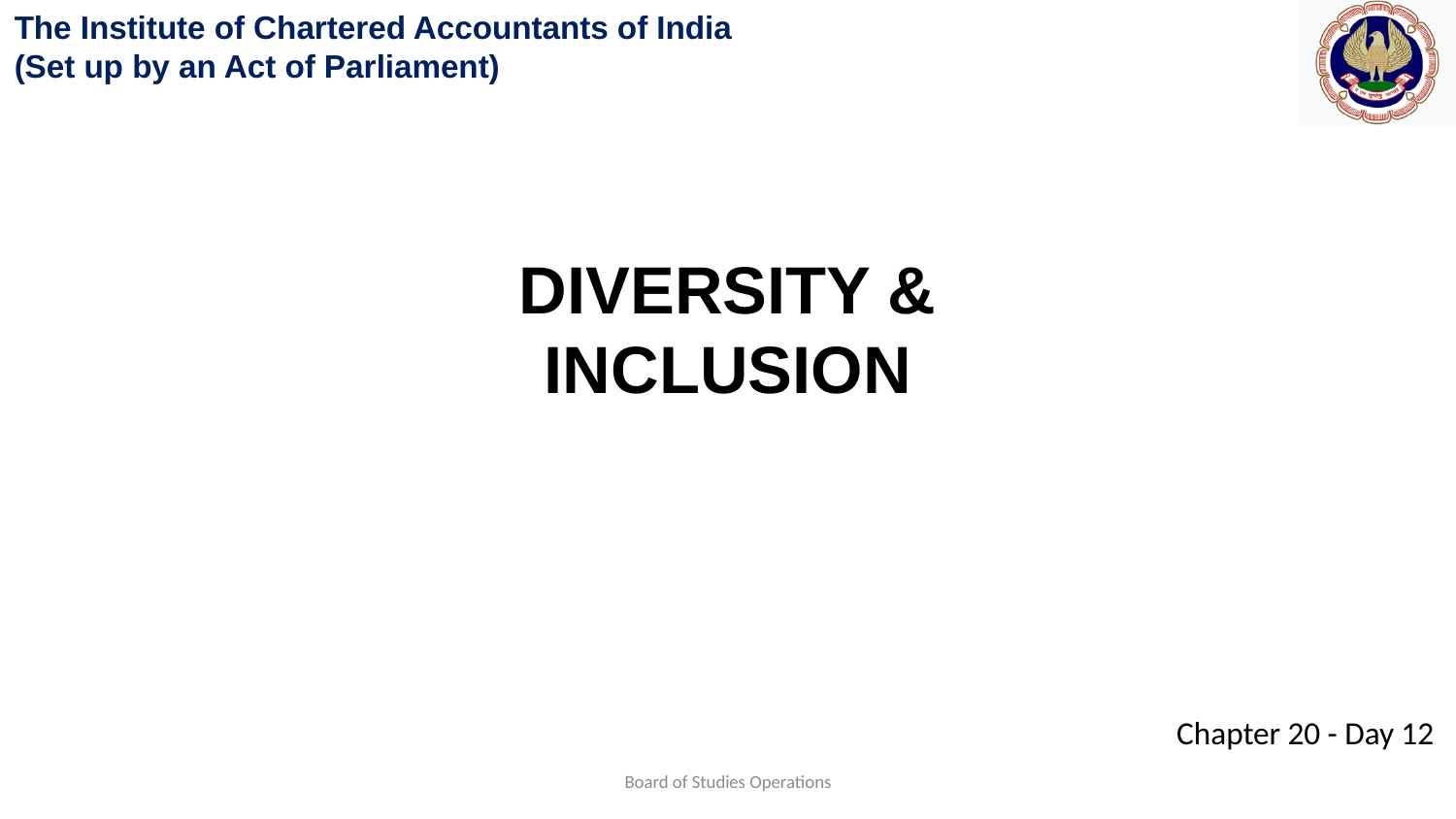

DIVERSITY & INCLUSION
Board of Studies Operations